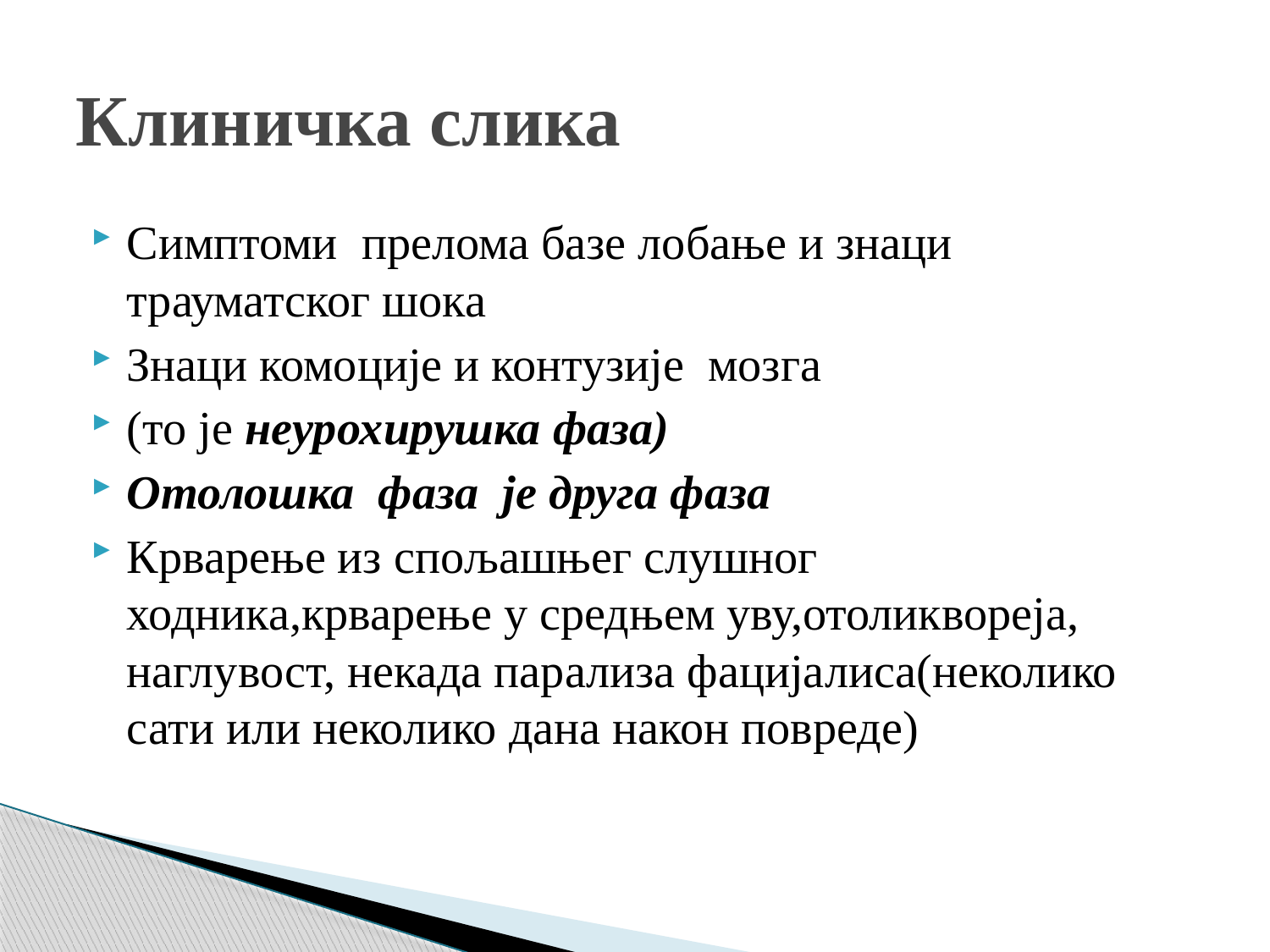

# Клиничка слика
Симптоми  прелома базе лобање и знаци трауматског шока
Знаци комоције и контузије  мозга
(то је неурохирушка фаза)
Отолошка  фаза  је друга фаза
Крварење из спољашњег слушног ходника,крварење у средњем уву,отоликвореја, наглувост, некада парализа фацијалиса(неколико сати или неколико дана након повреде)